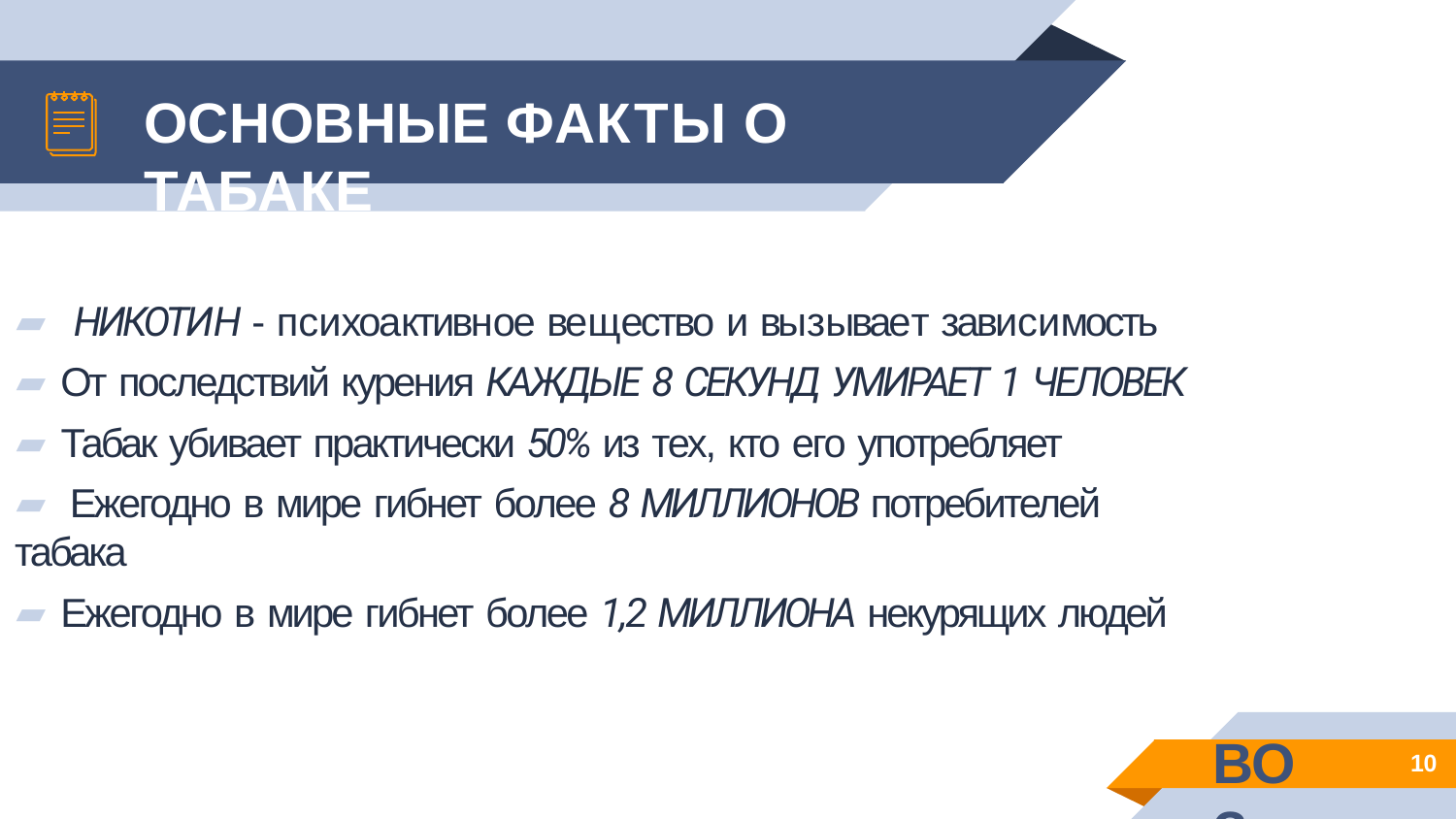

# ОСНОВНЫЕ ФАКТЫ О ТАБАКЕ

▰  НИКОТИН - психоактивное вещество и вызывает зависимость
▰ От последствий курения КАЖДЫЕ 8 СЕКУНД УМИРАЕТ 1 ЧЕЛОВЕК
▰ Табак убивает практически 50% из тех, кто его употребляет
▰ Ежегодно в мире гибнет более 8 МИЛЛИОНОВ потребителей табака
▰ Ежегодно в мире гибнет более 1,2 МИЛЛИОНА некурящих людей
ВОЗ
10